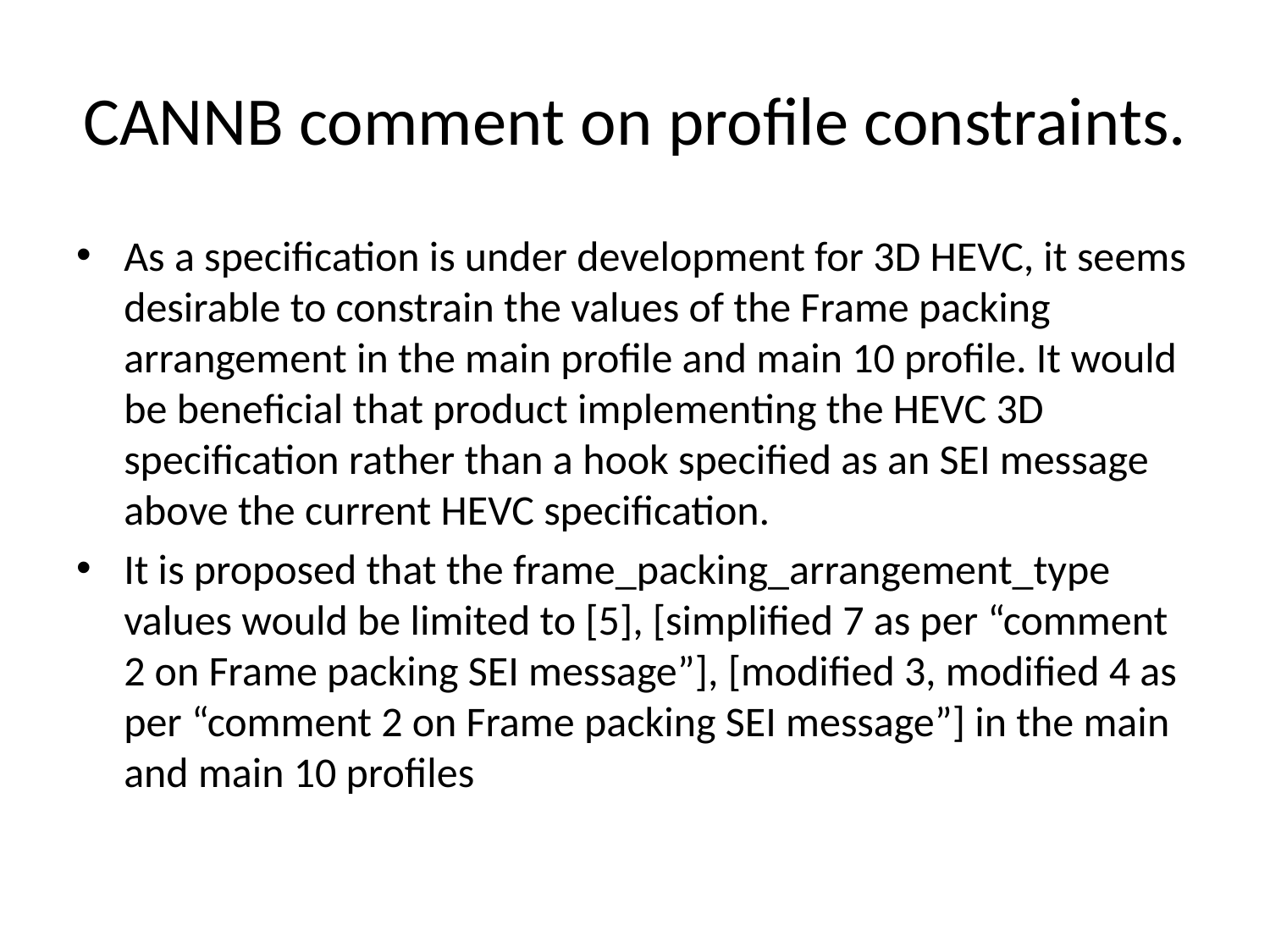

# CANNB comment on profile constraints.
As a specification is under development for 3D HEVC, it seems desirable to constrain the values of the Frame packing arrangement in the main profile and main 10 profile. It would be beneficial that product implementing the HEVC 3D specification rather than a hook specified as an SEI message above the current HEVC specification.
It is proposed that the frame_packing_arrangement_type values would be limited to [5], [simplified 7 as per “comment 2 on Frame packing SEI message”], [modified 3, modified 4 as per “comment 2 on Frame packing SEI message”] in the main and main 10 profiles